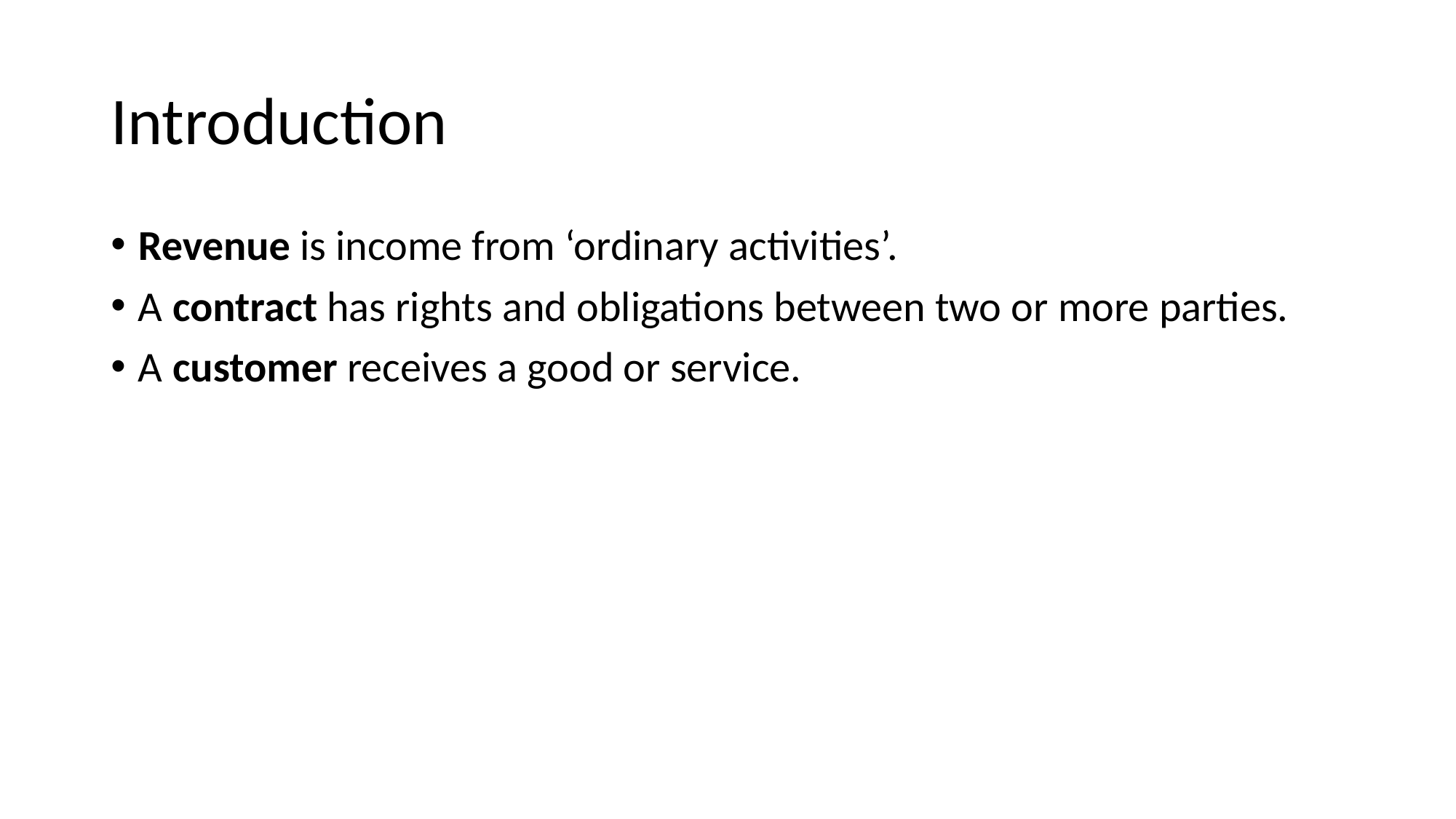

# Introduction
Revenue is income from ‘ordinary activities’.
A contract has rights and obligations between two or more parties.​
A customer receives a good or service.​